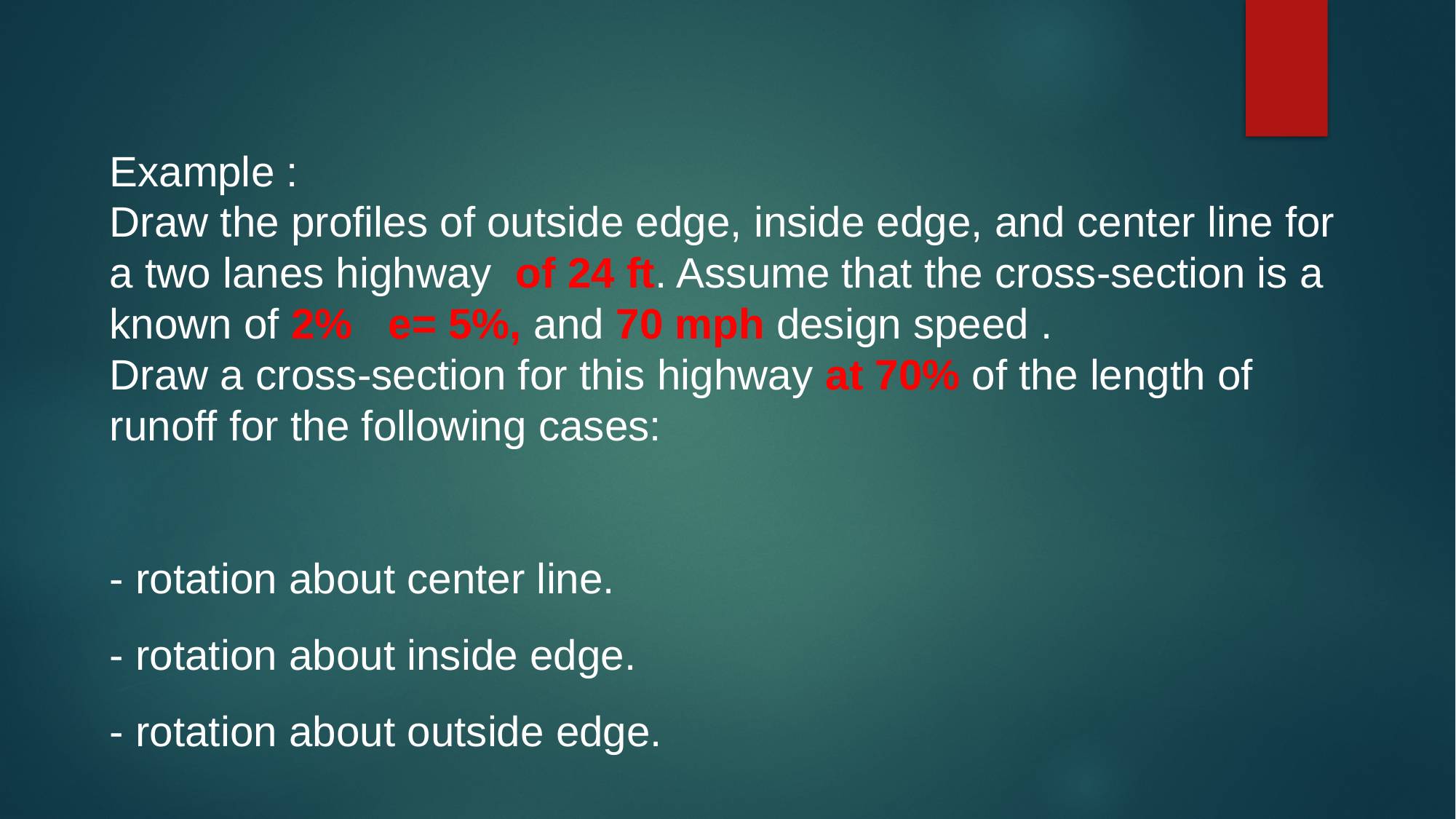

Example :
Draw the profiles of outside edge, inside edge, and center line for a two lanes highway  of 24 ft. Assume that the cross-section is a known of 2%   e= 5%, and 70 mph design speed .
Draw a cross-section for this highway at 70% of the length of runoff for the following cases:
- rotation about center line.
- rotation about inside edge.
- rotation about outside edge.